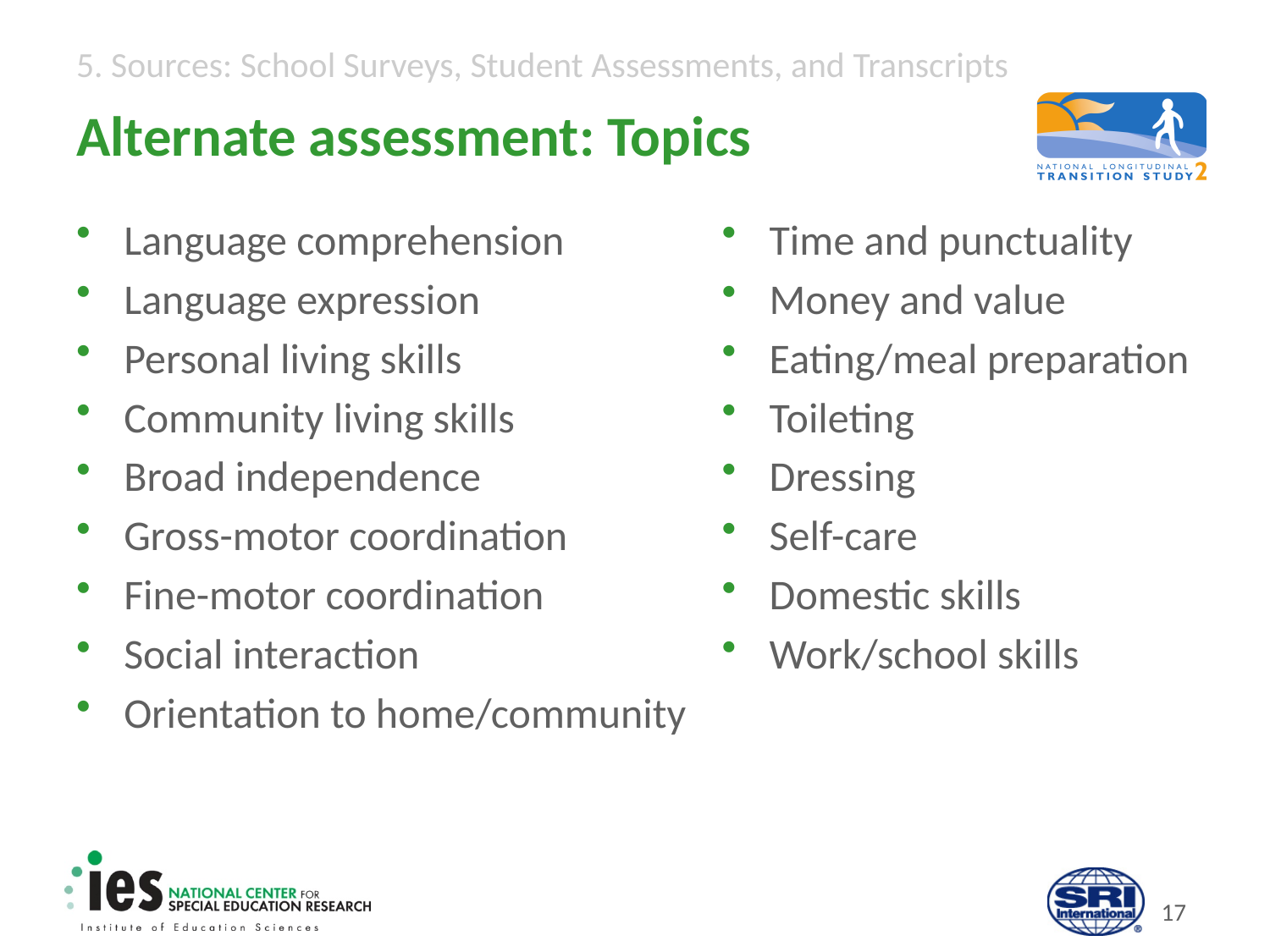

# Alternate assessment: Topics
Language comprehension
Language expression
Personal living skills
Community living skills
Broad independence
Gross-motor coordination
Fine-motor coordination
Social interaction
Orientation to home/community

Time and punctuality
Money and value
Eating/meal preparation
Toileting
Dressing
Self-care
Domestic skills
Work/school skills

17